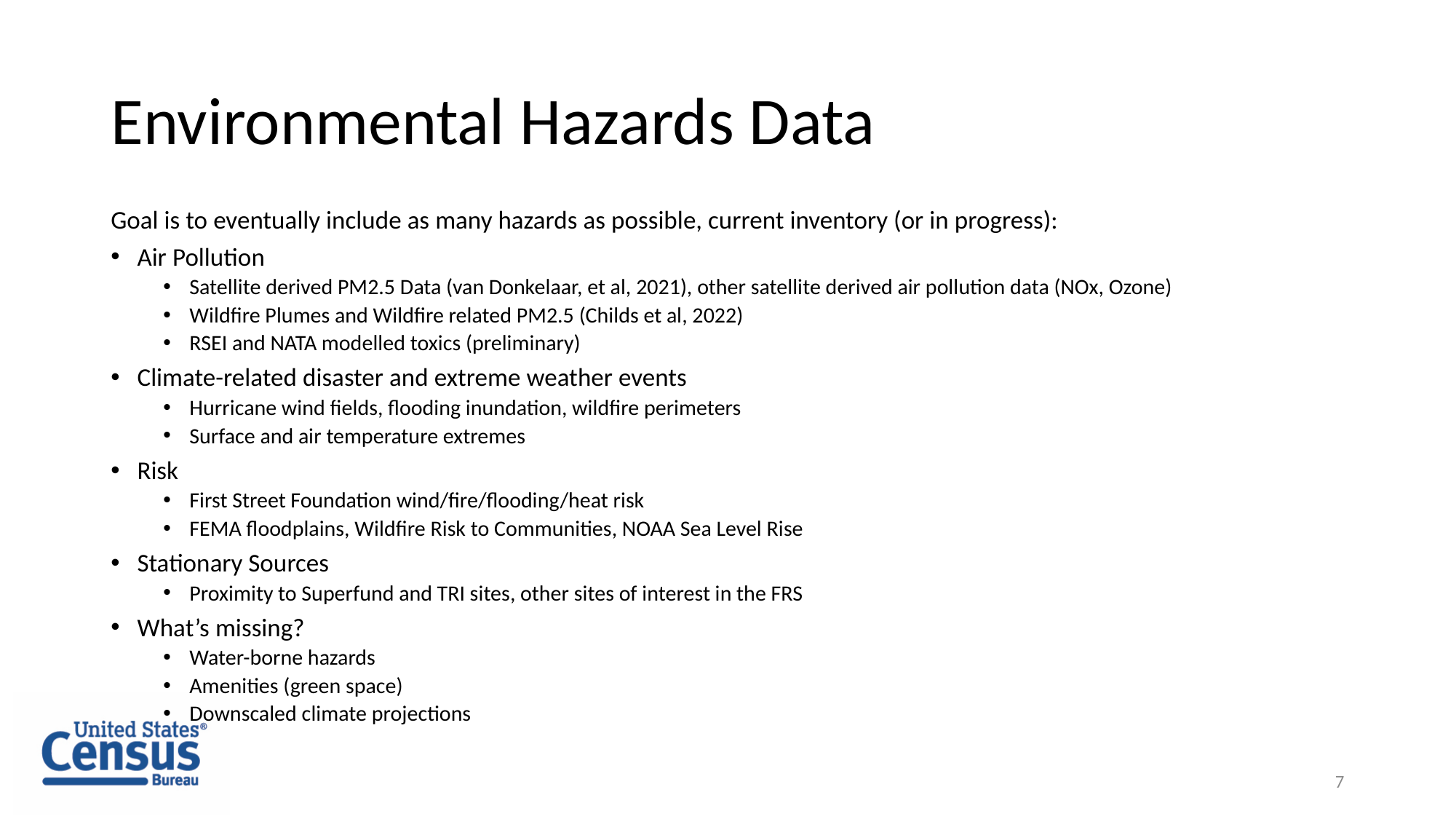

# Environmental Hazards Data
Goal is to eventually include as many hazards as possible, current inventory (or in progress):
Air Pollution
Satellite derived PM2.5 Data (van Donkelaar, et al, 2021), other satellite derived air pollution data (NOx, Ozone)
Wildfire Plumes and Wildfire related PM2.5 (Childs et al, 2022)
RSEI and NATA modelled toxics (preliminary)
Climate-related disaster and extreme weather events
Hurricane wind fields, flooding inundation, wildfire perimeters
Surface and air temperature extremes
Risk
First Street Foundation wind/fire/flooding/heat risk
FEMA floodplains, Wildfire Risk to Communities, NOAA Sea Level Rise
Stationary Sources
Proximity to Superfund and TRI sites, other sites of interest in the FRS
What’s missing?
Water-borne hazards
Amenities (green space)
Downscaled climate projections

7